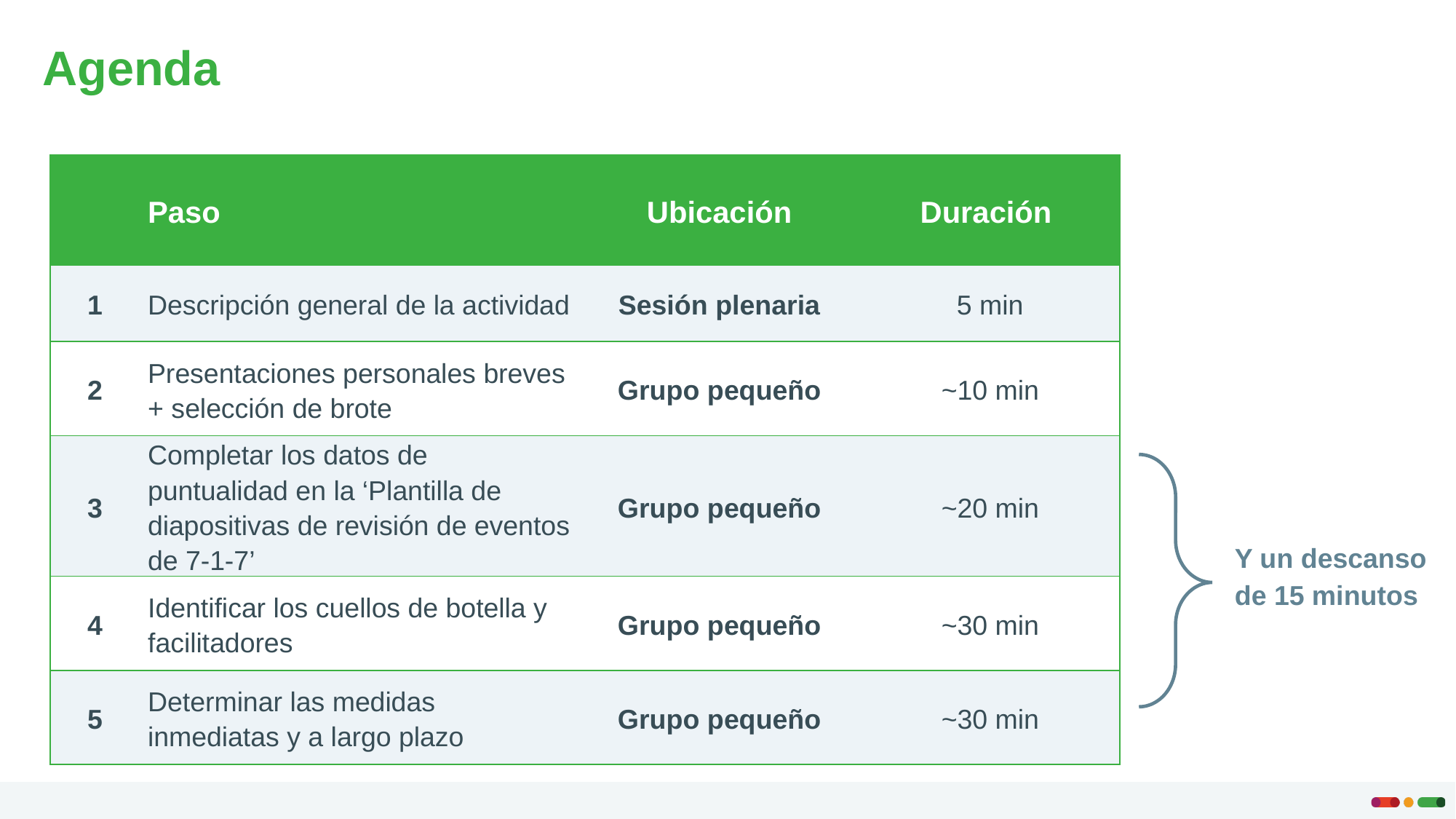

Agenda
|  | Paso | Ubicación | Duración |
| --- | --- | --- | --- |
| 1 | Descripción general de la actividad | Sesión plenaria | 5 min |
| 2 | Presentaciones personales breves + selección de brote | Grupo pequeño | ~10 min |
| 3 | Completar los datos de puntualidad en la ‘Plantilla de diapositivas de revisión de eventos de 7-1-7’ | Grupo pequeño | ~20 min |
| 4 | Identificar los cuellos de botella y facilitadores | Grupo pequeño | ~30 min |
| 5 | Determinar las medidas inmediatas y a largo plazo | Grupo pequeño | ~30 min |

Y un descanso de 15 minutos